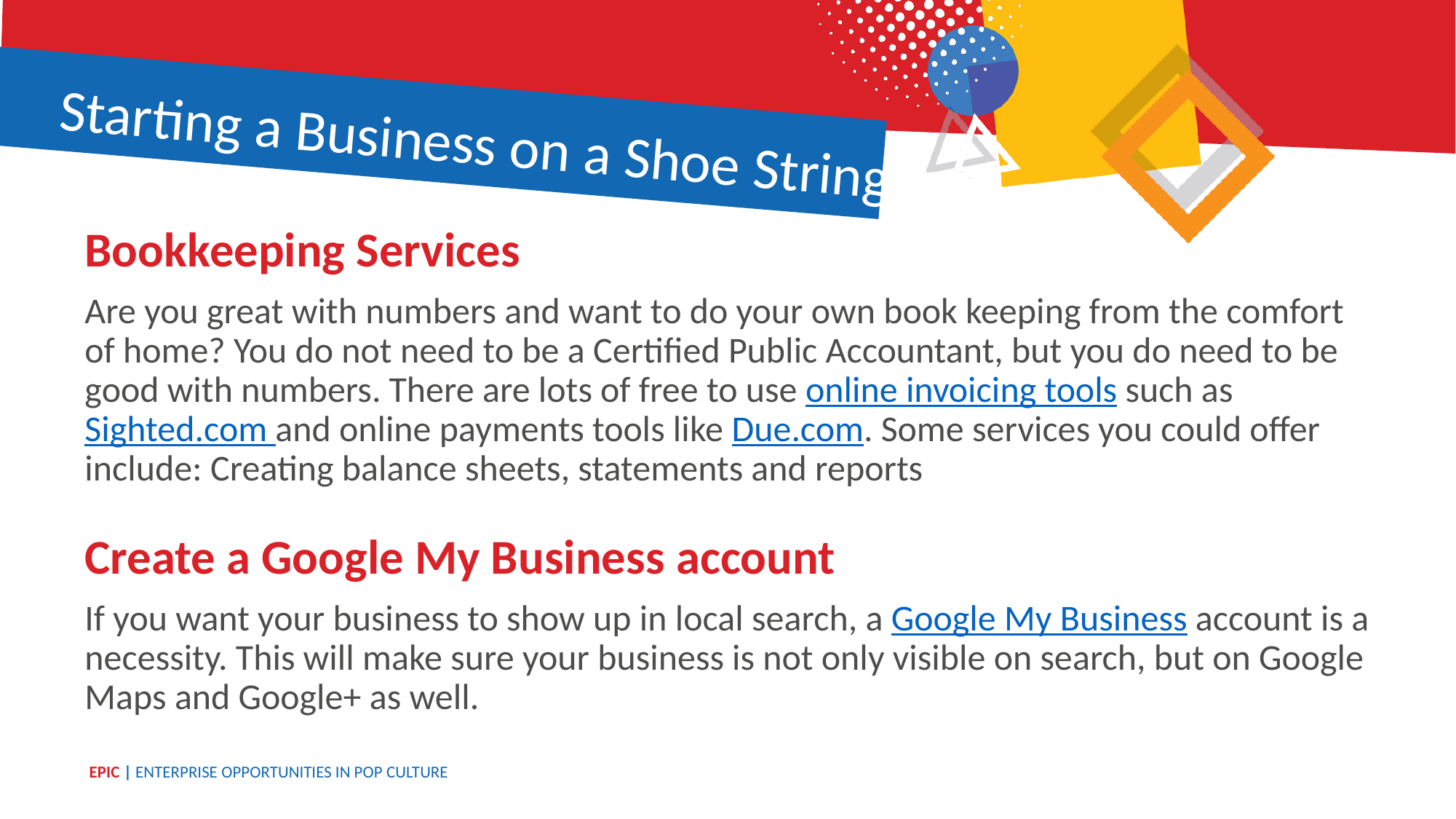

Starting a Business on a Shoe String

Bookkeeping Services
Are you great with numbers and want to do your own book keeping from the comfort of home? You do not need to be a Certified Public Accountant, but you do need to be good with numbers. There are lots of free to use online invoicing tools such as Sighted.com and online payments tools like Due.com. Some services you could offer include: Creating balance sheets, statements and reports

Create a Google My Business account
If you want your business to show up in local search, a Google My Business account is a necessity. This will make sure your business is not only visible on search, but on Google Maps and Google+ as well.